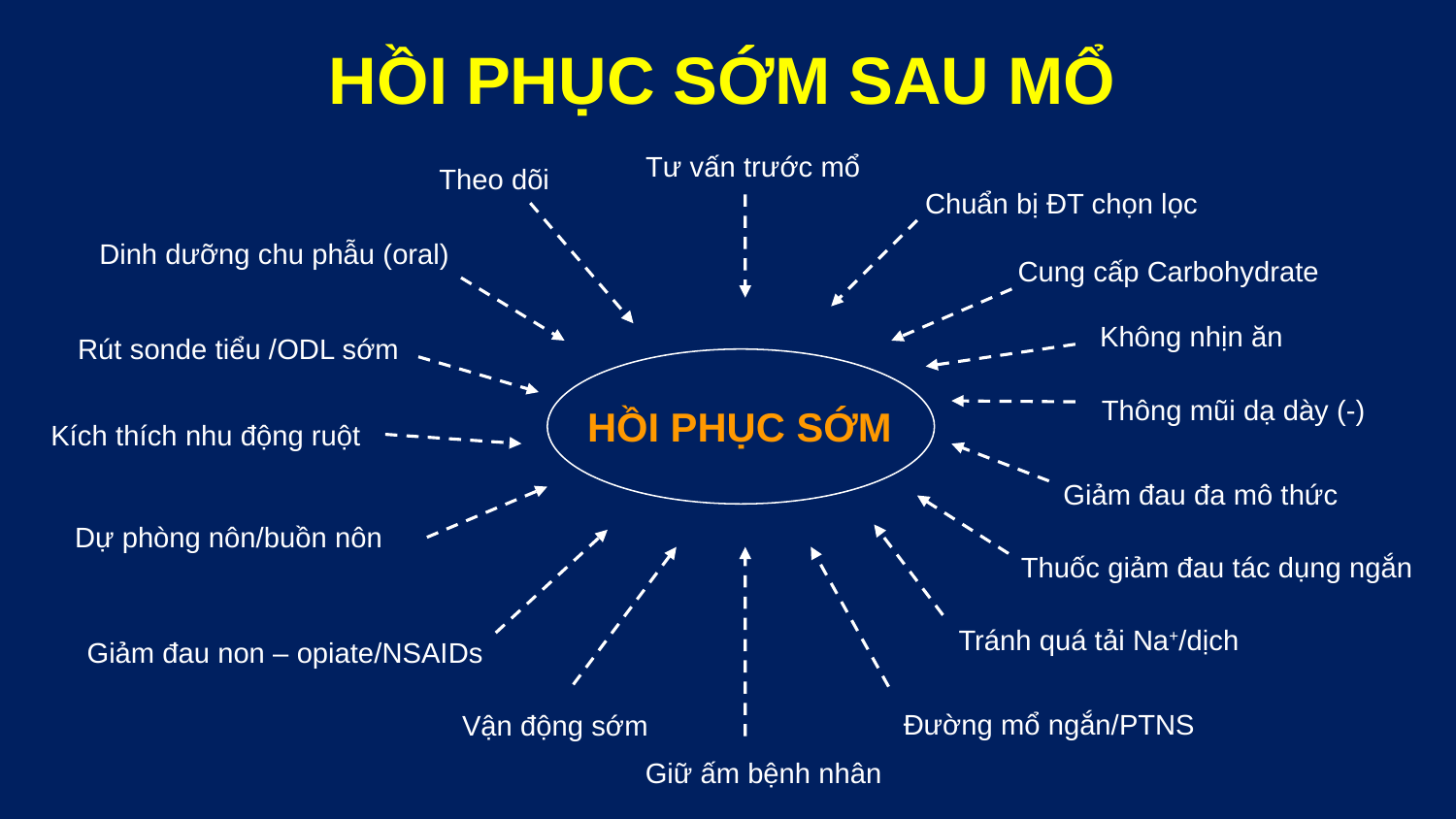

HỒI PHỤC SỚM SAU MỔ
Tư vấn trước mổ
Theo dõi
Chuẩn bị ĐT chọn lọc

Dinh dưỡng chu phẫu (oral)
Cung cấp Carbohydrate

Không nhịn ăn
Rút sonde tiểu /ODL sớm

Thông mũi dạ dày (-)
HỒI PHỤC SỚM

Kích thích nhu động ruột

Giảm đau đa mô thức

Dự phòng nôn/buồn nôn

Thuốc giảm đau tác dụng ngắn

Tránh quá tải Na+/dịch
Giảm đau non – opiate/NSAIDs
Đường mổ ngắn/PTNS
Vận động sớm
Giữ ấm bệnh nhân